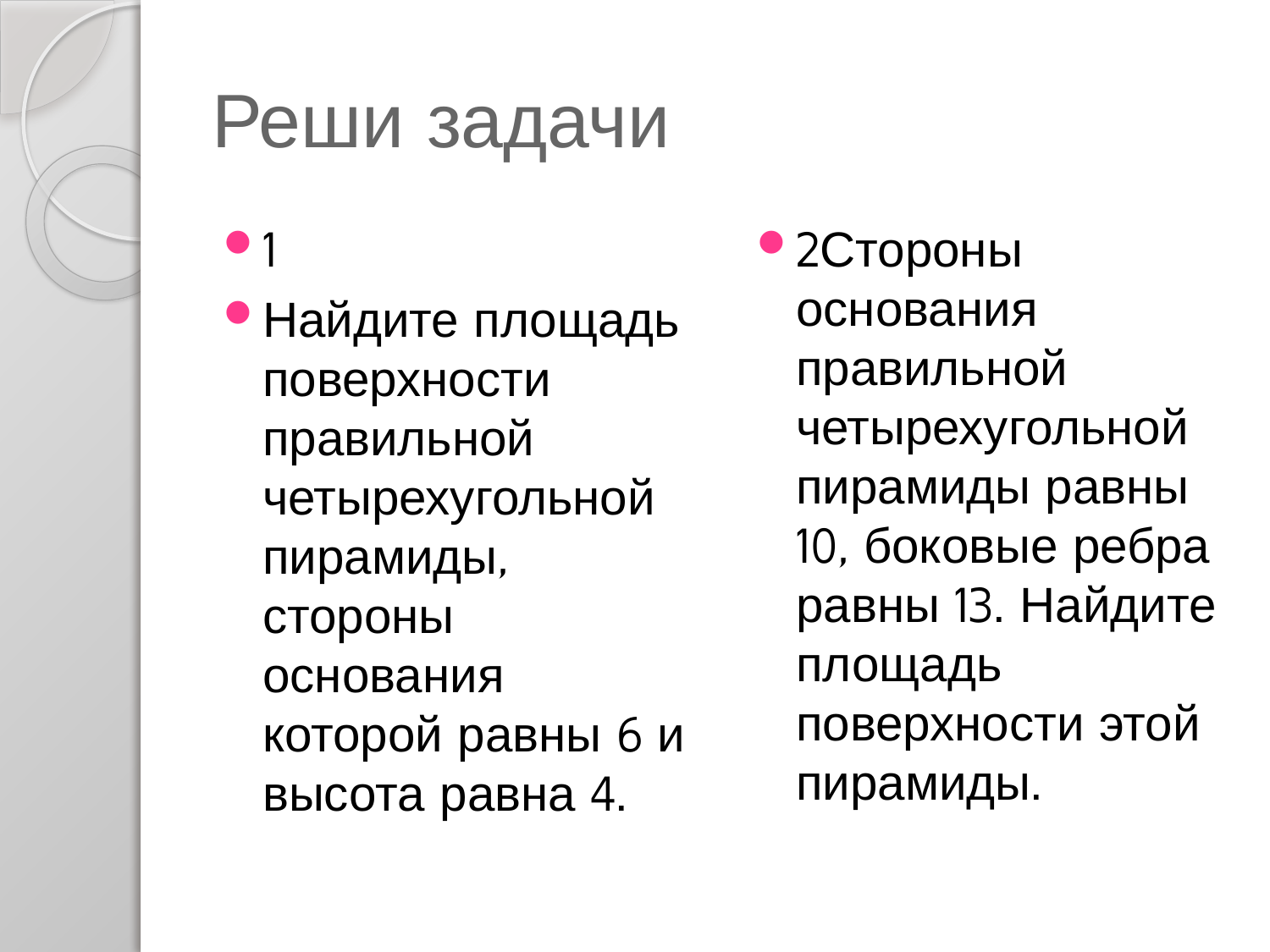

# Реши задачи
1
Найдите площадь поверхности правильной четырехугольной пирамиды, стороны основания которой равны 6 и высота равна 4.

2Стороны основания правильной четырехугольной пирамиды равны 10, боковые ребра равны 13. Найдите площадь поверхности этой пирамиды.